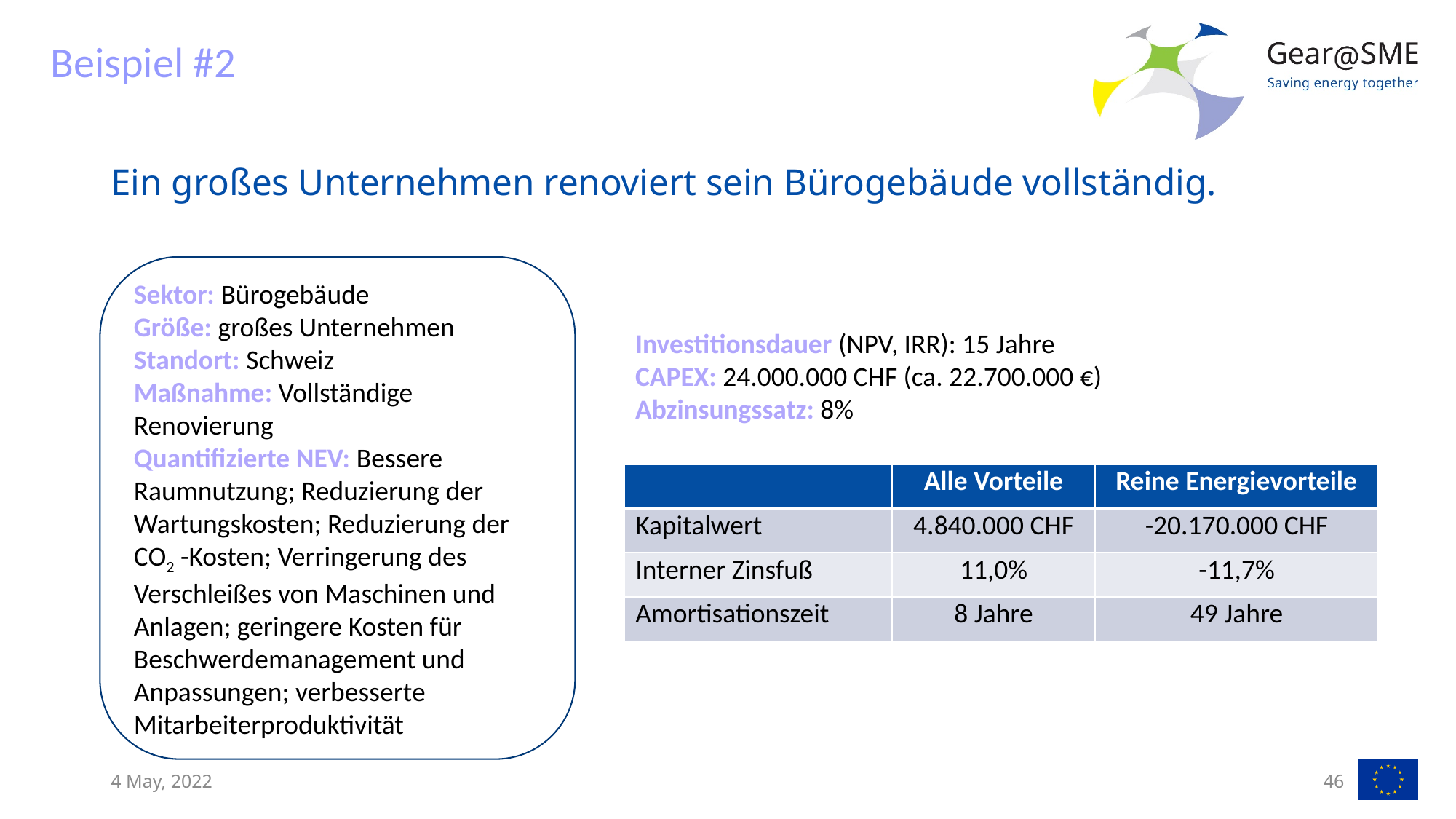

Beispiel #2
# Ein großes Unternehmen renoviert sein Bürogebäude vollständig.
Sektor: Bürogebäude
Größe: großes Unternehmen
Standort: Schweiz
Maßnahme: Vollständige Renovierung
Quantifizierte NEV: Bessere Raumnutzung; Reduzierung der Wartungskosten; Reduzierung der CO2 -Kosten; Verringerung des Verschleißes von Maschinen und Anlagen; geringere Kosten für Beschwerdemanagement und Anpassungen; verbesserte Mitarbeiterproduktivität
Investitionsdauer (NPV, IRR): 15 Jahre
CAPEX: 24.000.000 CHF (ca. 22.700.000 €)
Abzinsungssatz: 8%
|  | Alle Vorteile | Reine Energievorteile |
| --- | --- | --- |
| Kapitalwert | 4.840.000 CHF | -20.170.000 CHF |
| Interner Zinsfuß | 11,0% | -11,7% |
| Amortisationszeit | 8 Jahre | 49 Jahre |
4 May, 2022
46